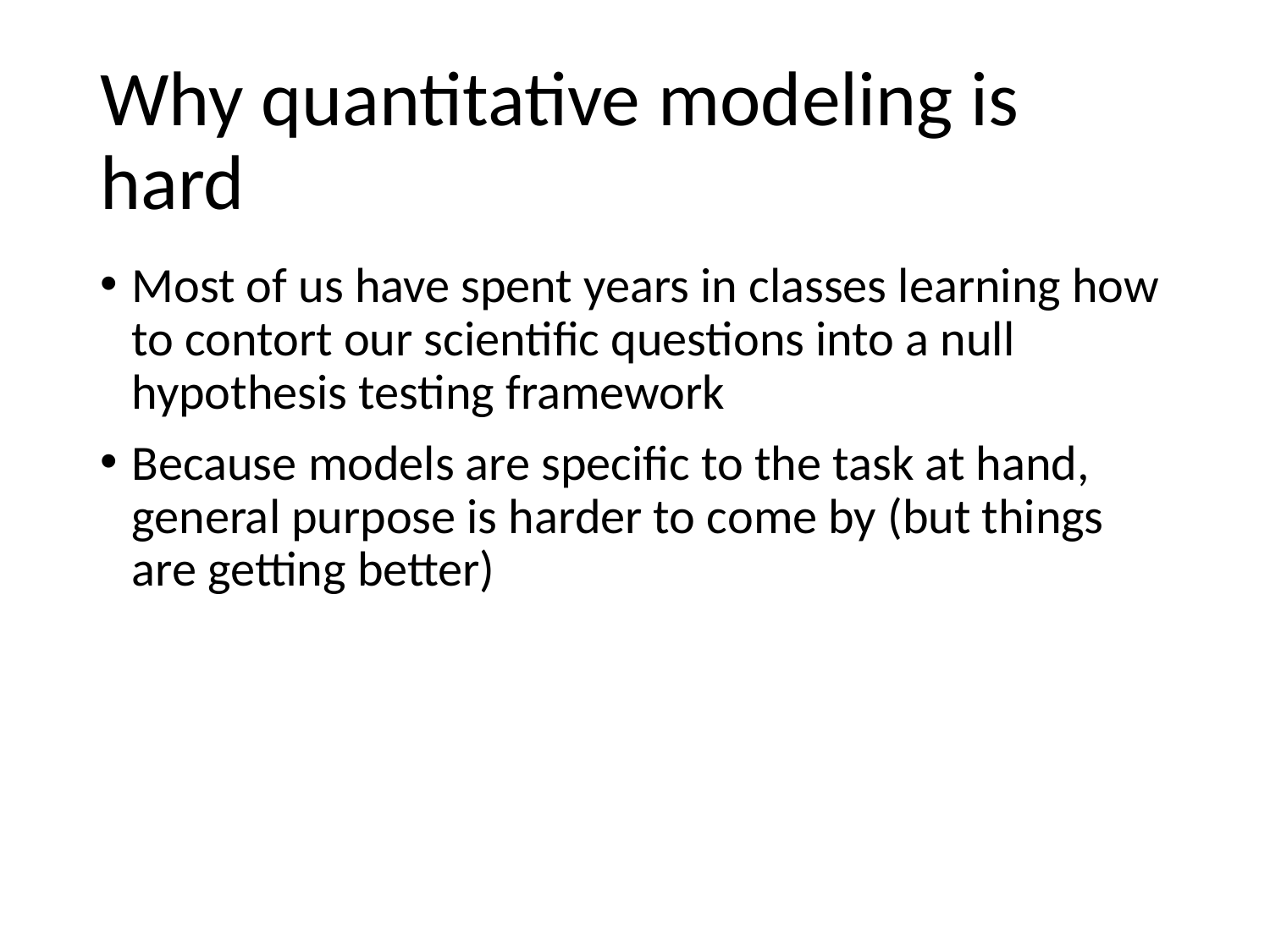

# Why quantitative modeling is hard
Most of us have spent years in classes learning how to contort our scientific questions into a null hypothesis testing framework
Because models are specific to the task at hand, general purpose is harder to come by (but things are getting better)